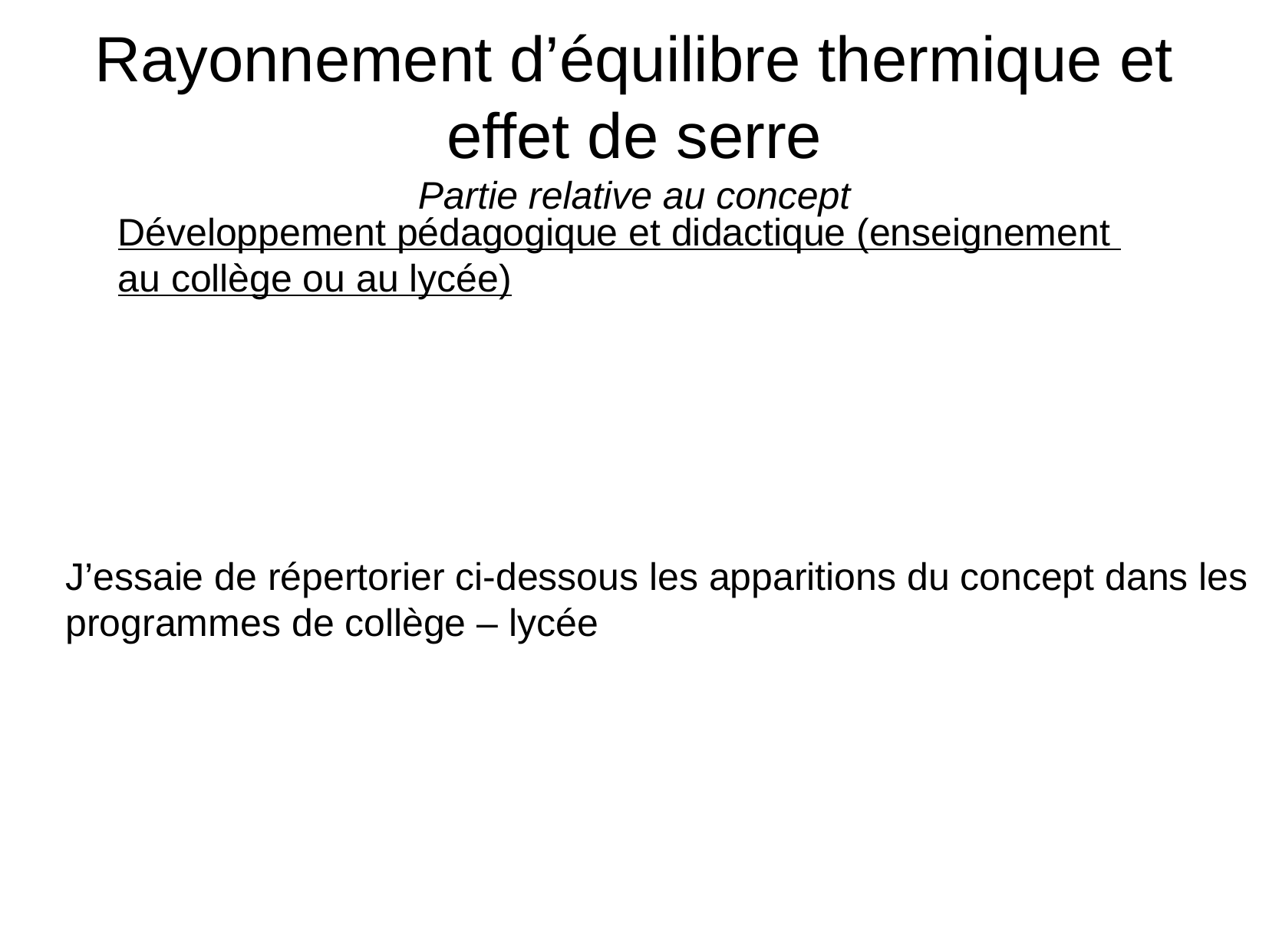

# Rayonnement d’équilibre thermique et effet de serre Partie relative au concept
Développement pédagogique et didactique (enseignement
au collège ou au lycée)
J’essaie de répertorier ci-dessous les apparitions du concept dans les
programmes de collège – lycée